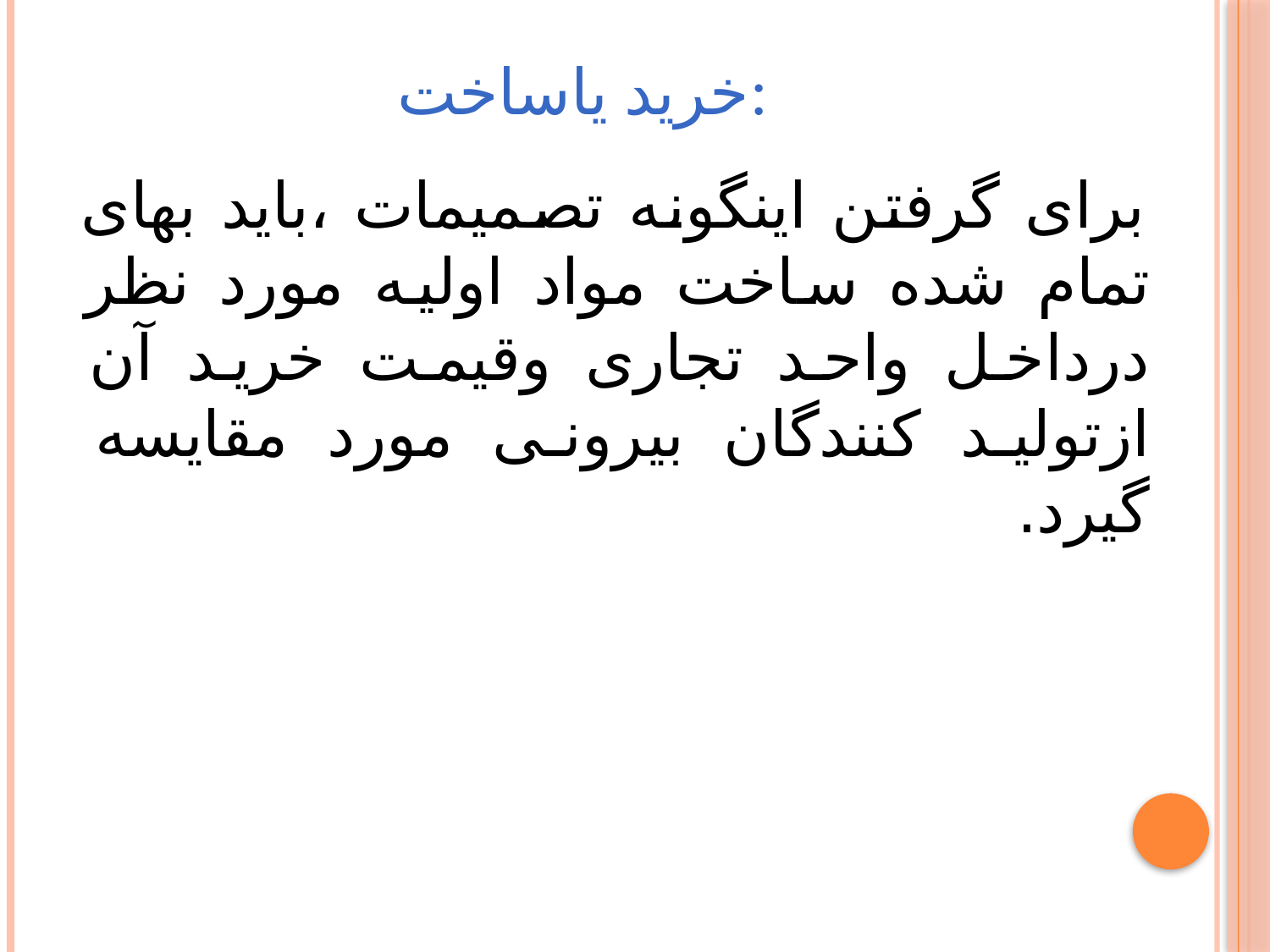

# خرید یاساخت:
  برای گرفتن اینگونه تصمیمات ،باید بهای تمام شده ساخت مواد اولیه مورد نظر درداخل واحد تجاری وقیمت خرید آن ازتولید کنندگان بیرونی مورد مقایسه گیرد.